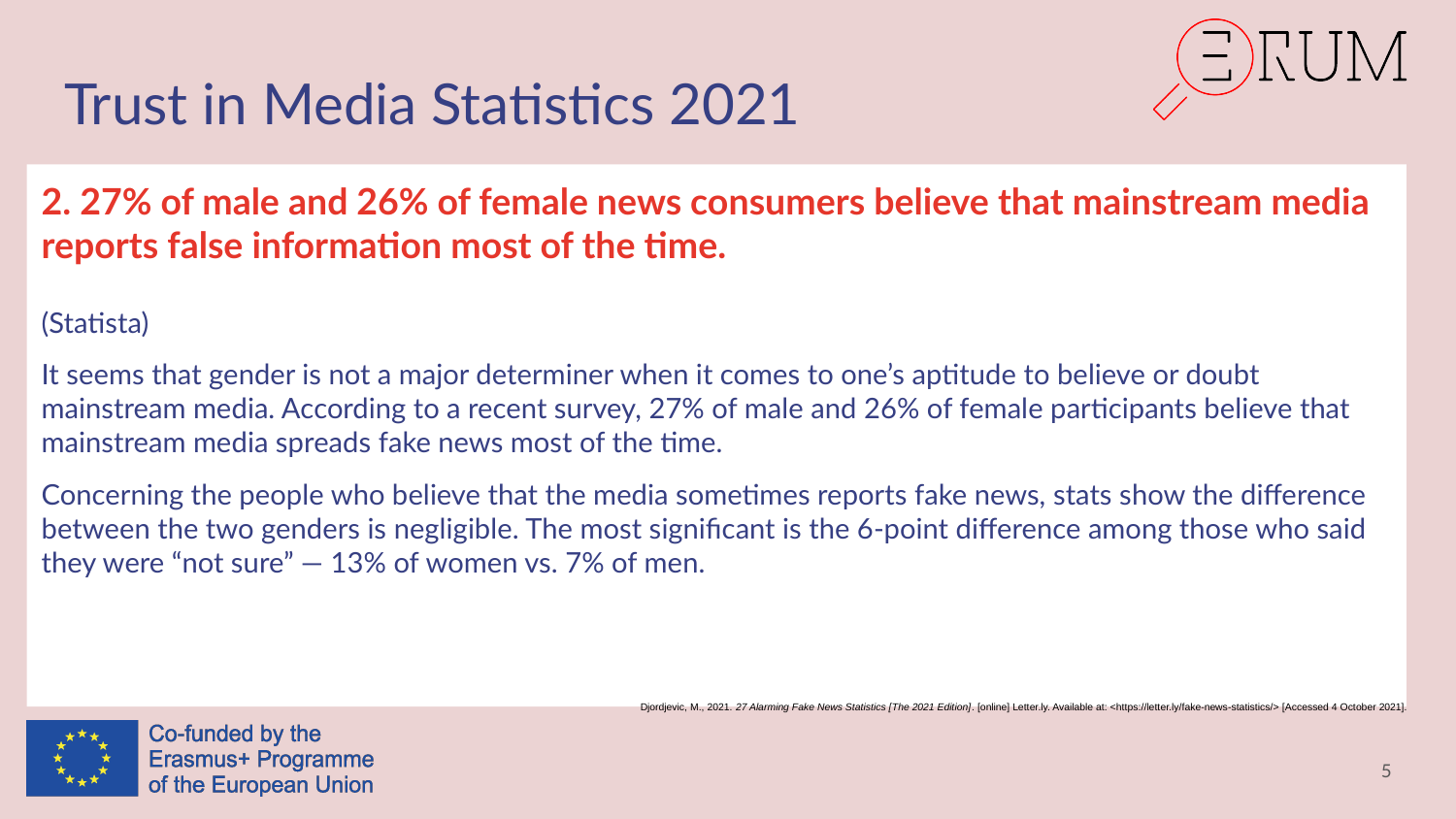

# Trust in Media Statistics 2021
2. 27% of male and 26% of female news consumers believe that mainstream media reports false information most of the time.
(Statista)
It seems that gender is not a major determiner when it comes to one’s aptitude to believe or doubt mainstream media. According to a recent survey, 27% of male and 26% of female participants believe that mainstream media spreads fake news most of the time.
Concerning the people who believe that the media sometimes reports fake news, stats show the difference between the two genders is negligible. The most significant is the 6-point difference among those who said they were “not sure” — 13% of women vs. 7% of men.

Djordjevic, M., 2021. 27 Alarming Fake News Statistics [The 2021 Edition]. [online] Letter.ly. Available at: <https://letter.ly/fake-news-statistics/> [Accessed 4 October 2021].
5